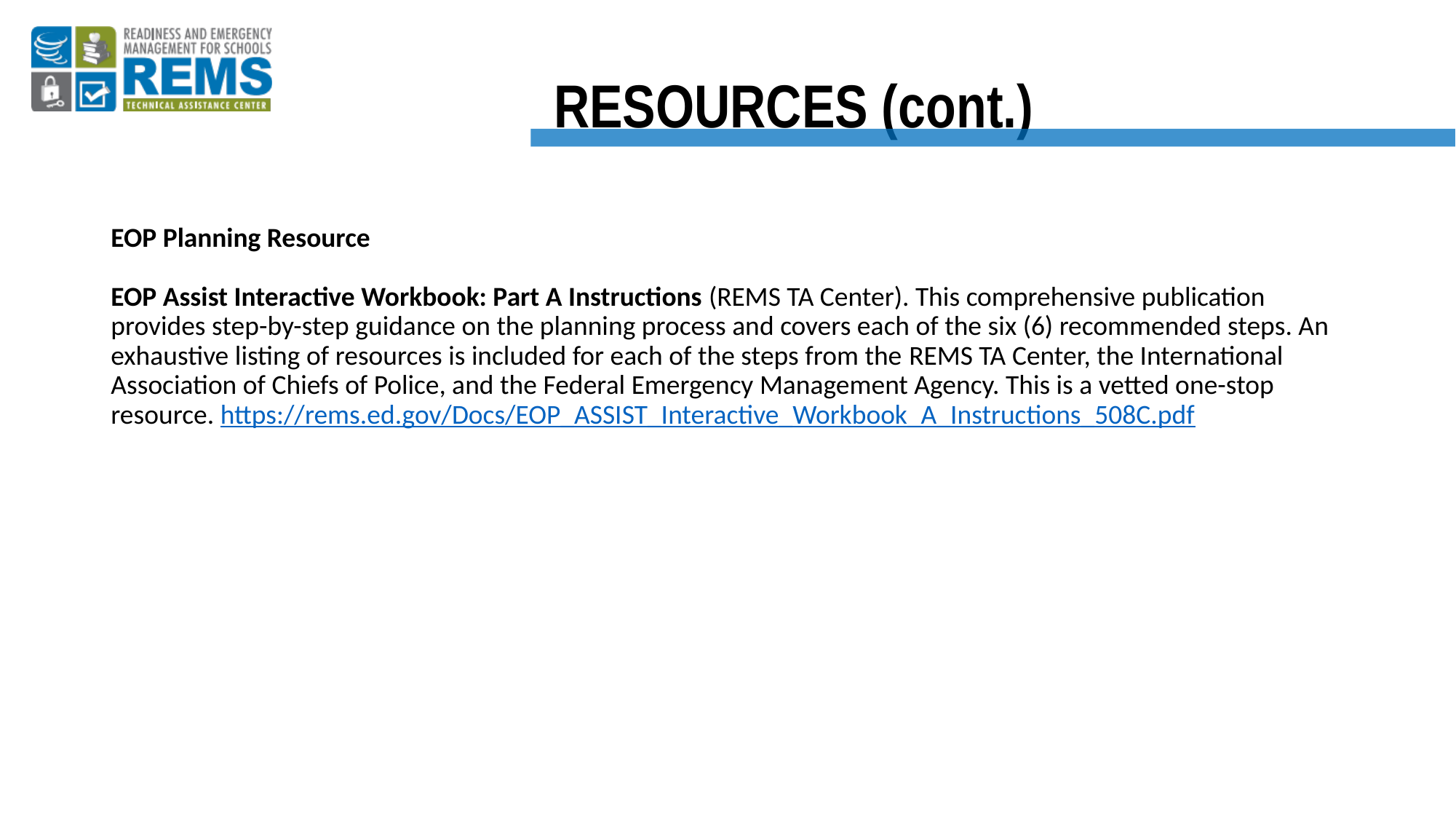

# RESOURCES (cont.)

EOP Planning Resource

EOP Assist Interactive Workbook: Part A Instructions (REMS TA Center). This comprehensive publication provides step-by-step guidance on the planning process and covers each of the six (6) recommended steps. An exhaustive listing of resources is included for each of the steps from the REMS TA Center, the International Association of Chiefs of Police, and the Federal Emergency Management Agency. This is a vetted one-stop resource. https://rems.ed.gov/Docs/EOP_ASSIST_Interactive_Workbook_A_Instructions_508C.pdf